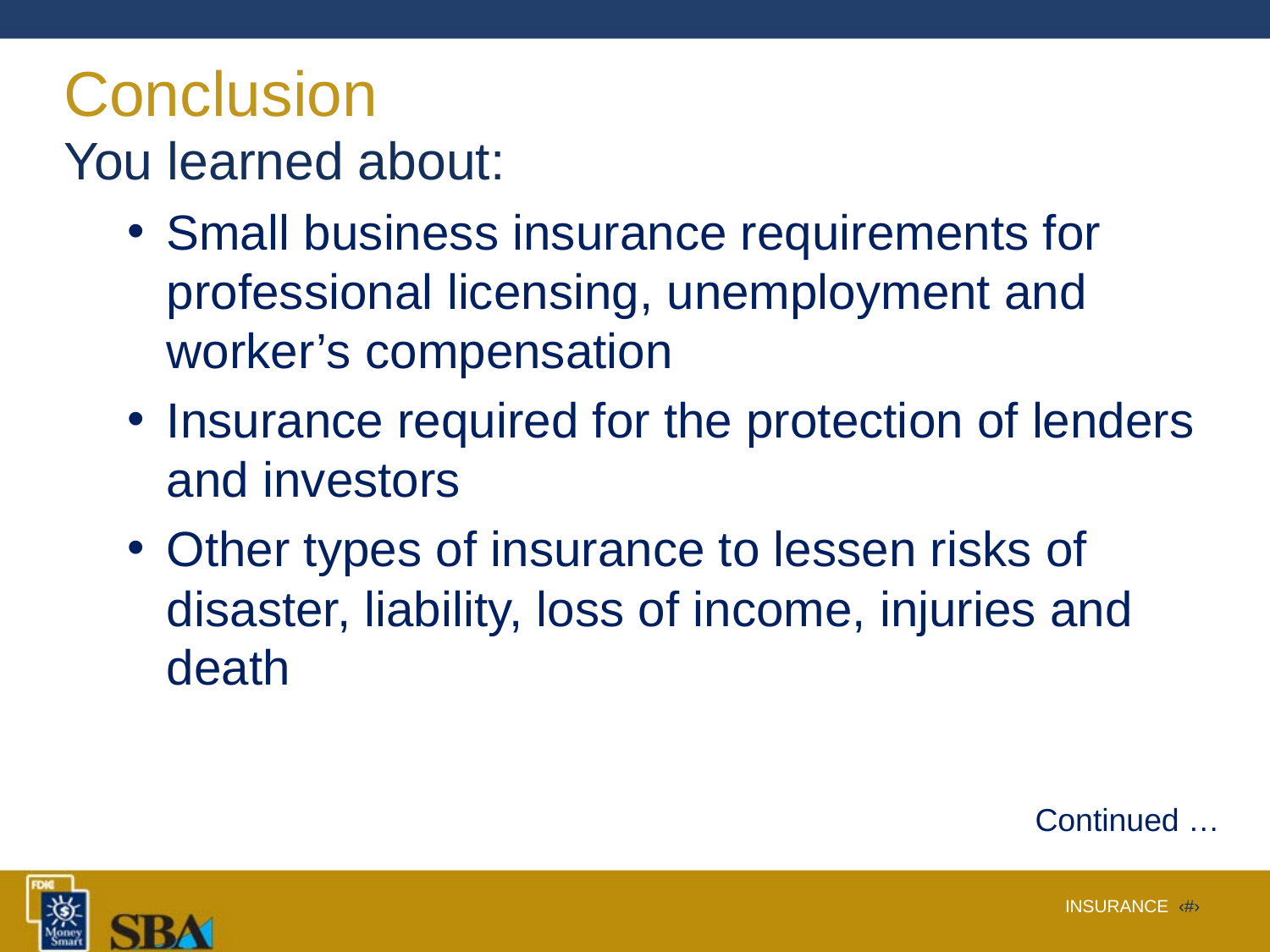

# Conclusion
You learned about:
Small business insurance requirements for professional licensing, unemployment and worker’s compensation
Insurance required for the protection of lenders and investors
Other types of insurance to lessen risks of disaster, liability, loss of income, injuries and death
Continued …